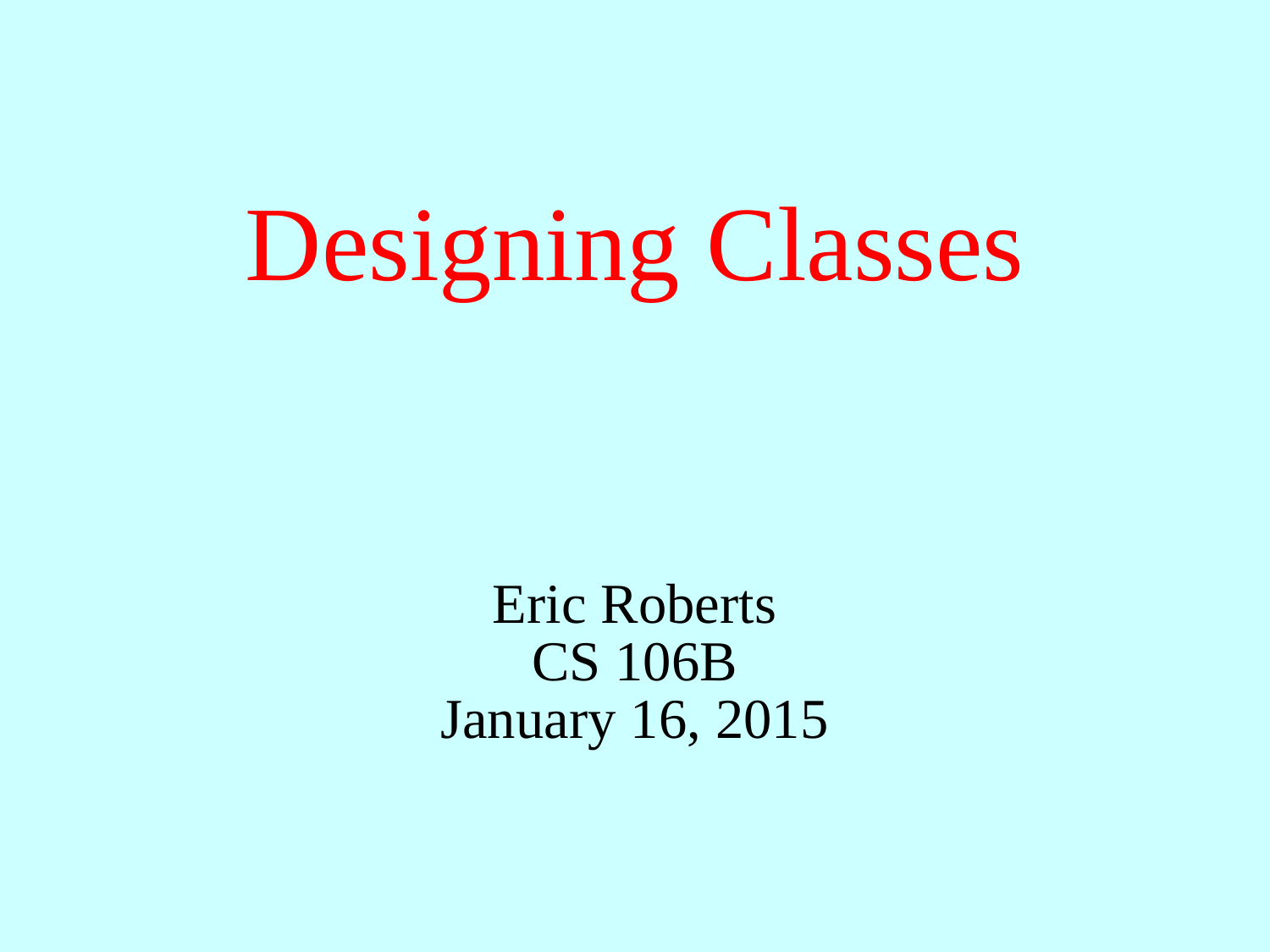

# Designing Classes
Eric Roberts
CS 106B
January 16, 2015